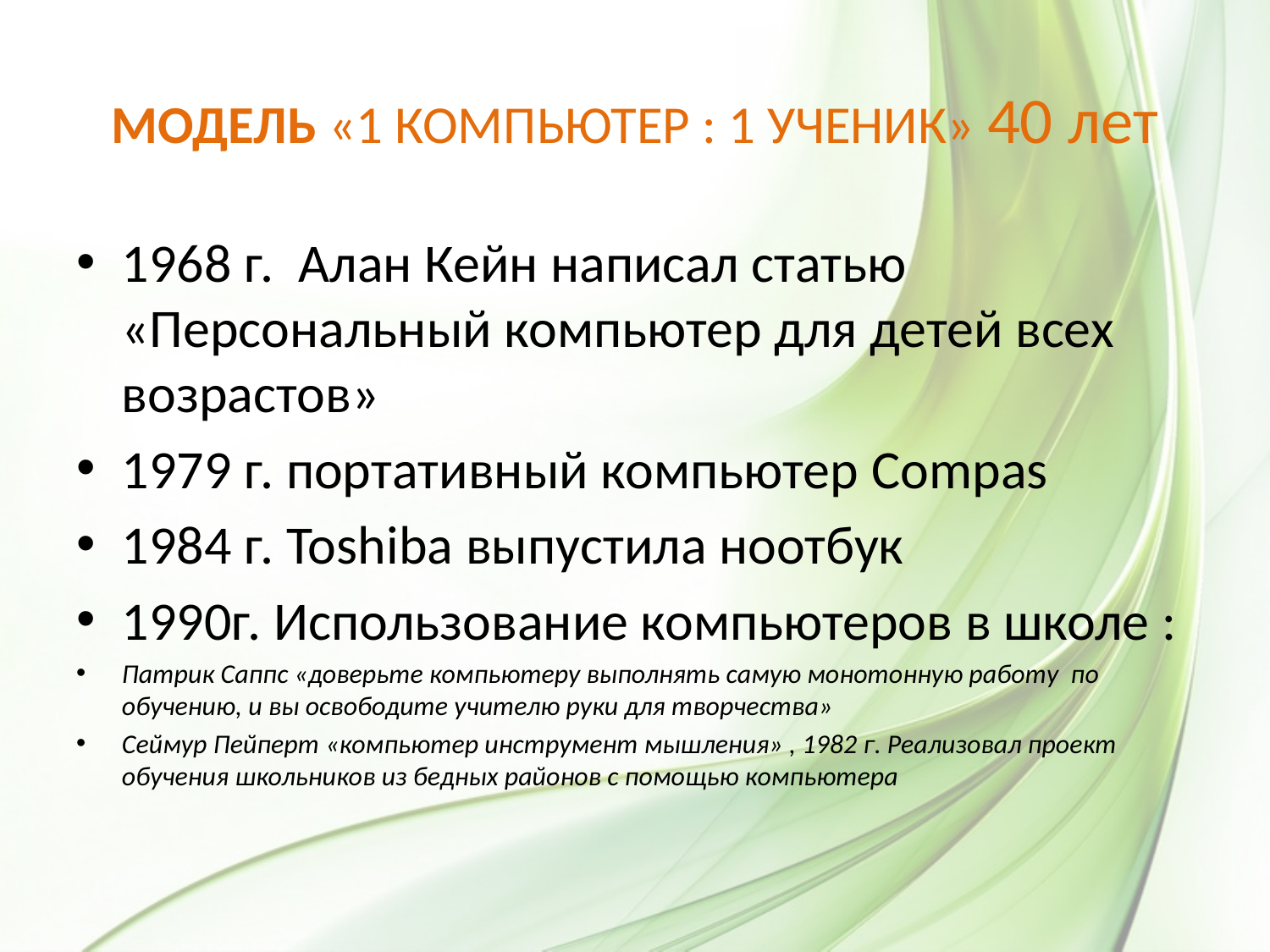

# МОДЕЛЬ «1 КОМПЬЮТЕР : 1 УЧЕНИК» 40 лет
1968 г.  Алан Кейн написал статью «Персональный компьютер для детей всех возрастов»
1979 г. портативный компьютер Compas
1984 г. Toshiba выпустила ноотбук
1990г. Использование компьютеров в школе :
Патрик Саппс «доверьте компьютеру выполнять самую монотонную работу  по обучению, и вы освободите учителю руки для творчества»
Сеймур Пейперт «компьютер инструмент мышления» , 1982 г. Реализовал проект обучения школьников из бедных районов с помощью компьютера